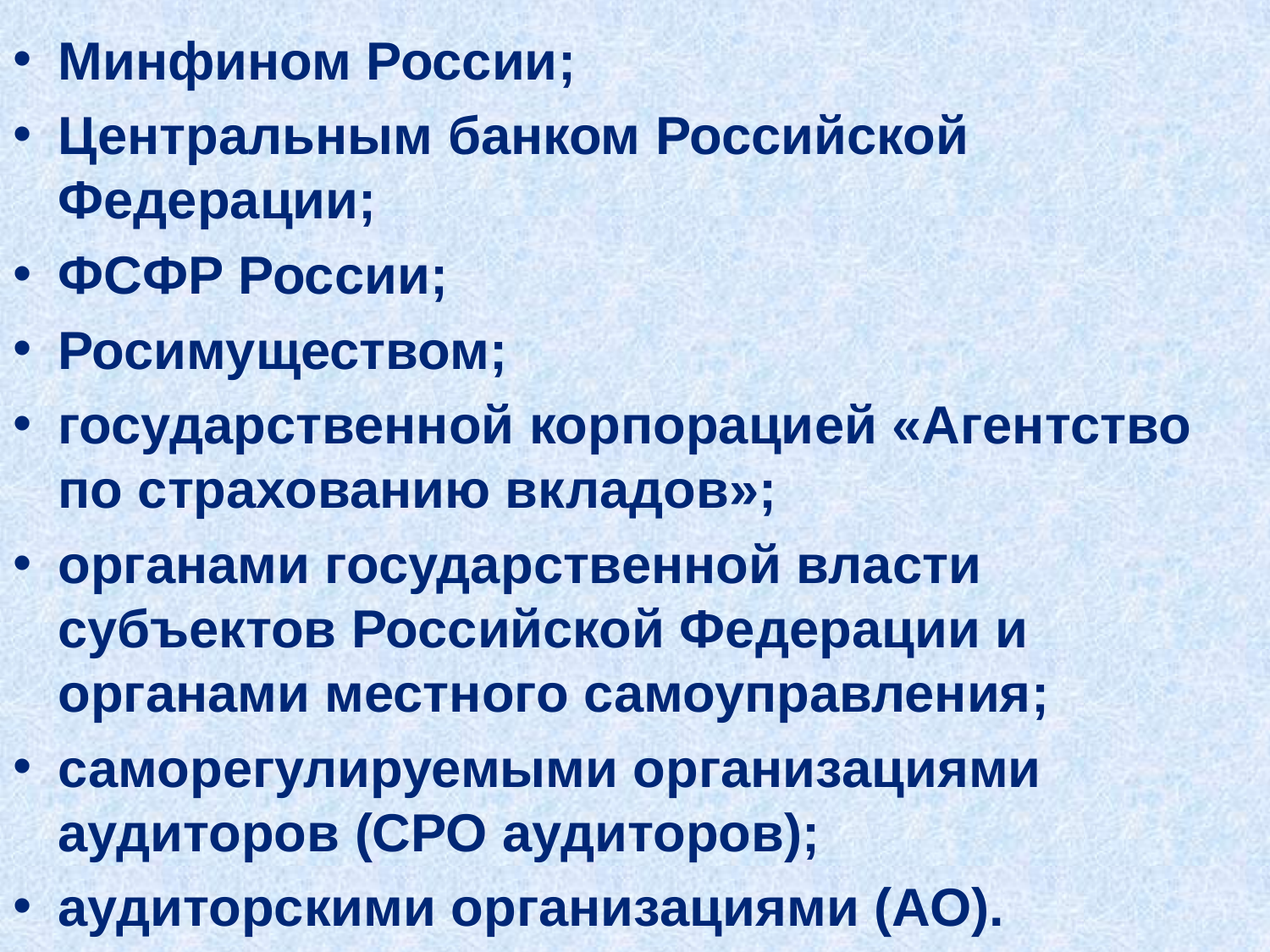

Минфином России;
Центральным банком Российской Федерации;
ФСФР России;
Росимуществом;
государственной корпорацией «Агентство по страхованию вкладов»;
органами государственной власти субъектов Российской Федерации и органами местного самоуправления;
саморегулируемыми организациями аудиторов (СРО аудиторов);
аудиторскими организациями (АО).